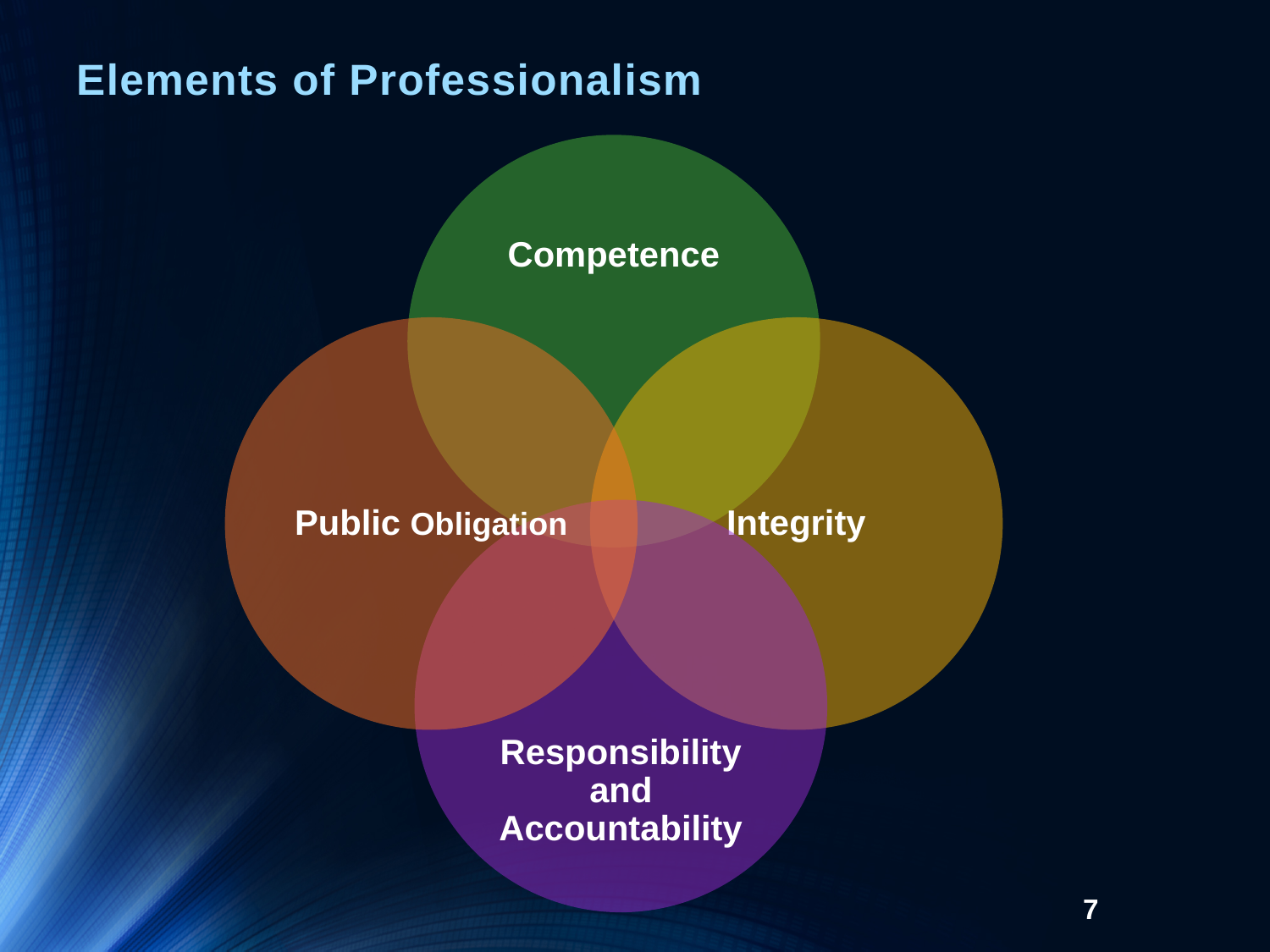

# Elements of Professionalism
Competence
Integrity
Responsibility and Accountability
Public Obligation
7